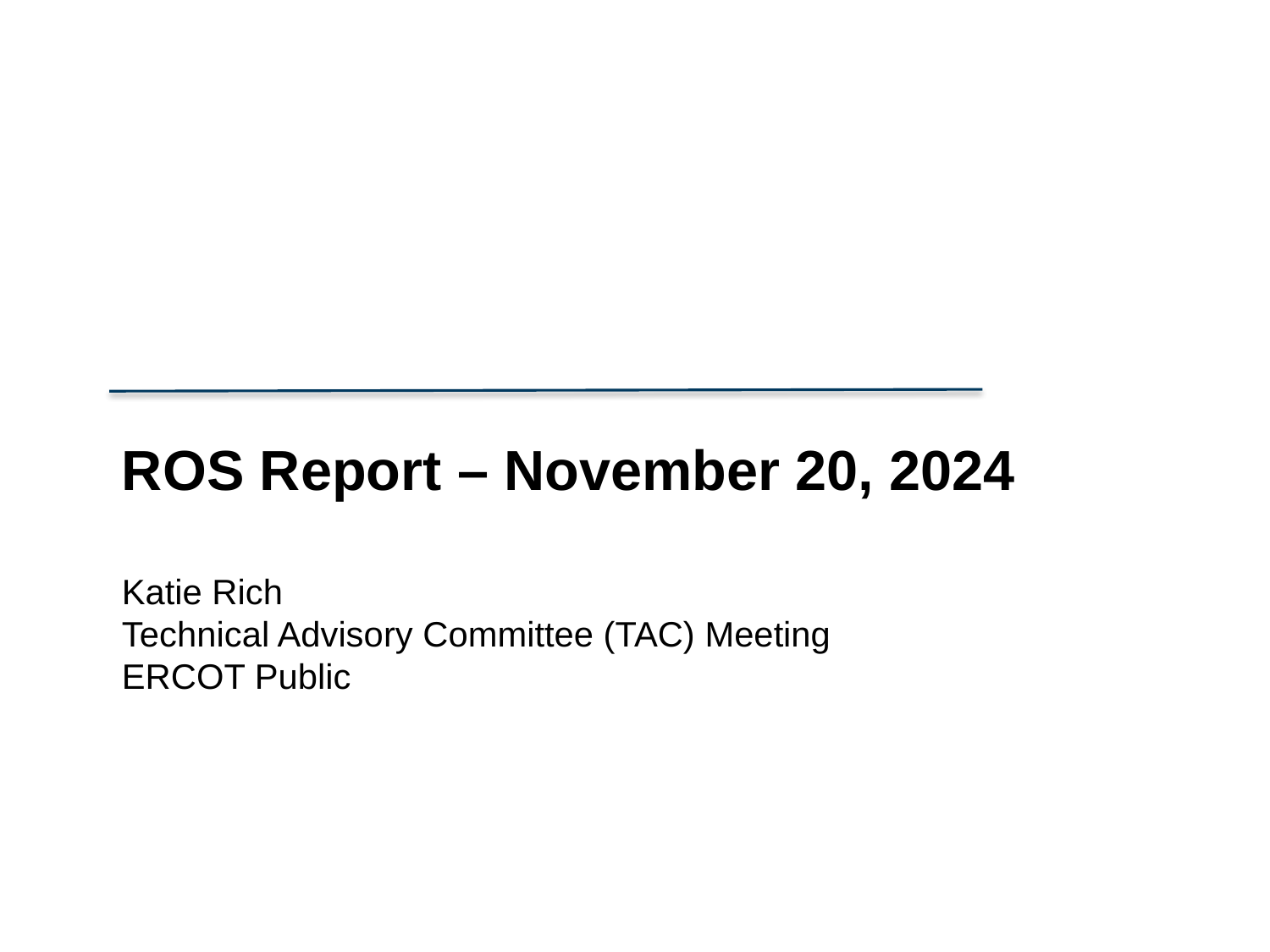

ROS Report – November 20, 2024

Katie Rich
Technical Advisory Committee (TAC) Meeting
ERCOT Public